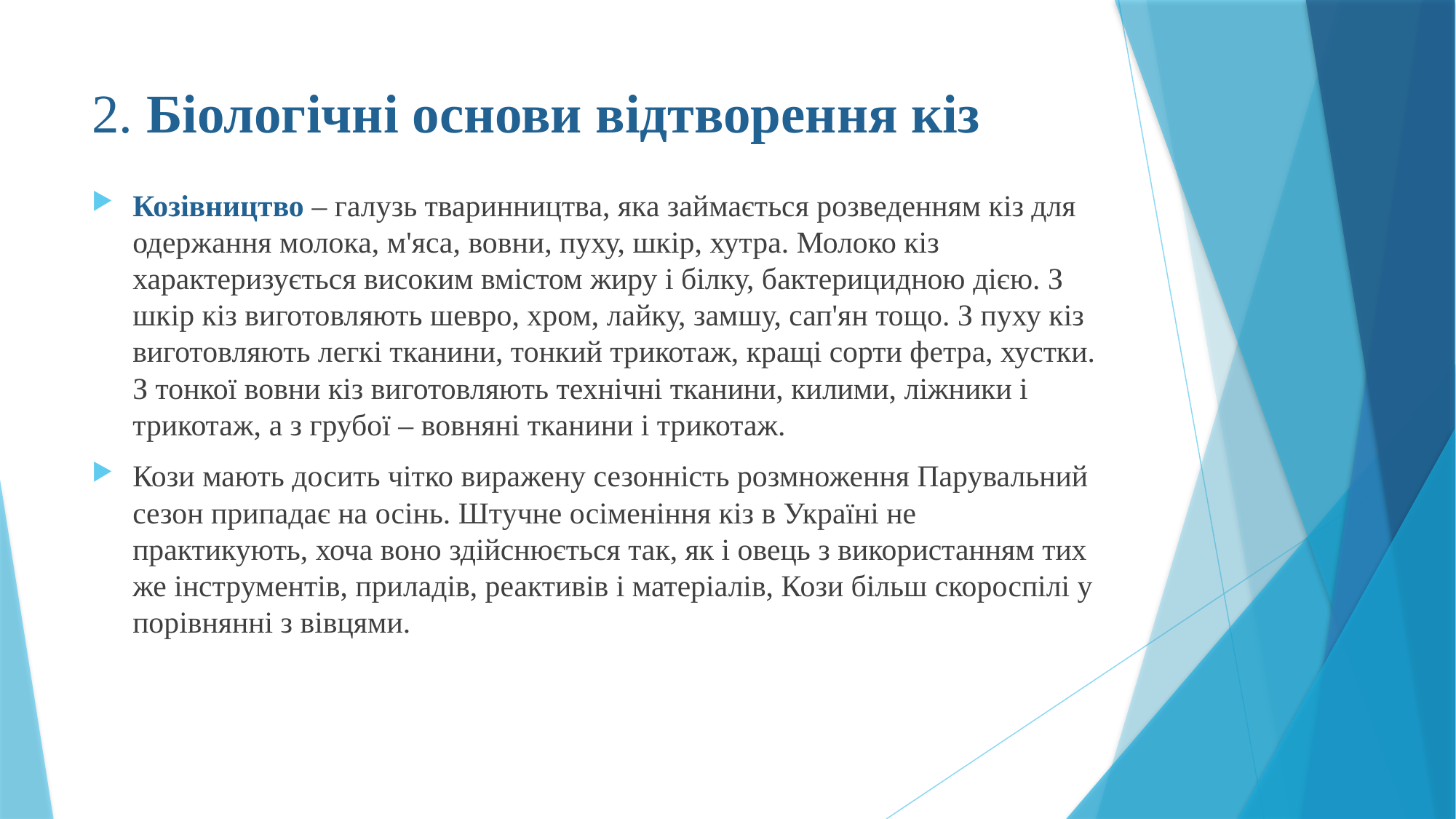

# 2. Біологічні основи відтворення кіз
Козівництво – галузь тваринництва, яка займається розведенням кіз для одержання молока, м'яса, вовни, пуху, шкір, хутра. Молоко кіз характеризується високим вмістом жиру і білку, бактерицидною дією. З шкір кіз виготовляють шевро, хром, лайку, замшу, сап'ян тощо. З пуху кіз виготовляють легкі тканини, тонкий трикотаж, кращі сорти фетра, хустки. З тонкої вовни кіз виготовляють технічні тканини, килими, ліжники і трикотаж, а з грубої – вовняні тканини і трикотаж.
Кози мають досить чітко виражену сезонність розмноження Парувальний сезон припадає на осінь. Штучне осіменіння кіз в Україні не практикують, хоча воно здійснюється так, як і овець з використанням тих же інструментів, приладів, реактивів і матеріалів, Кози більш скороспілі у порівнянні з вівцями.